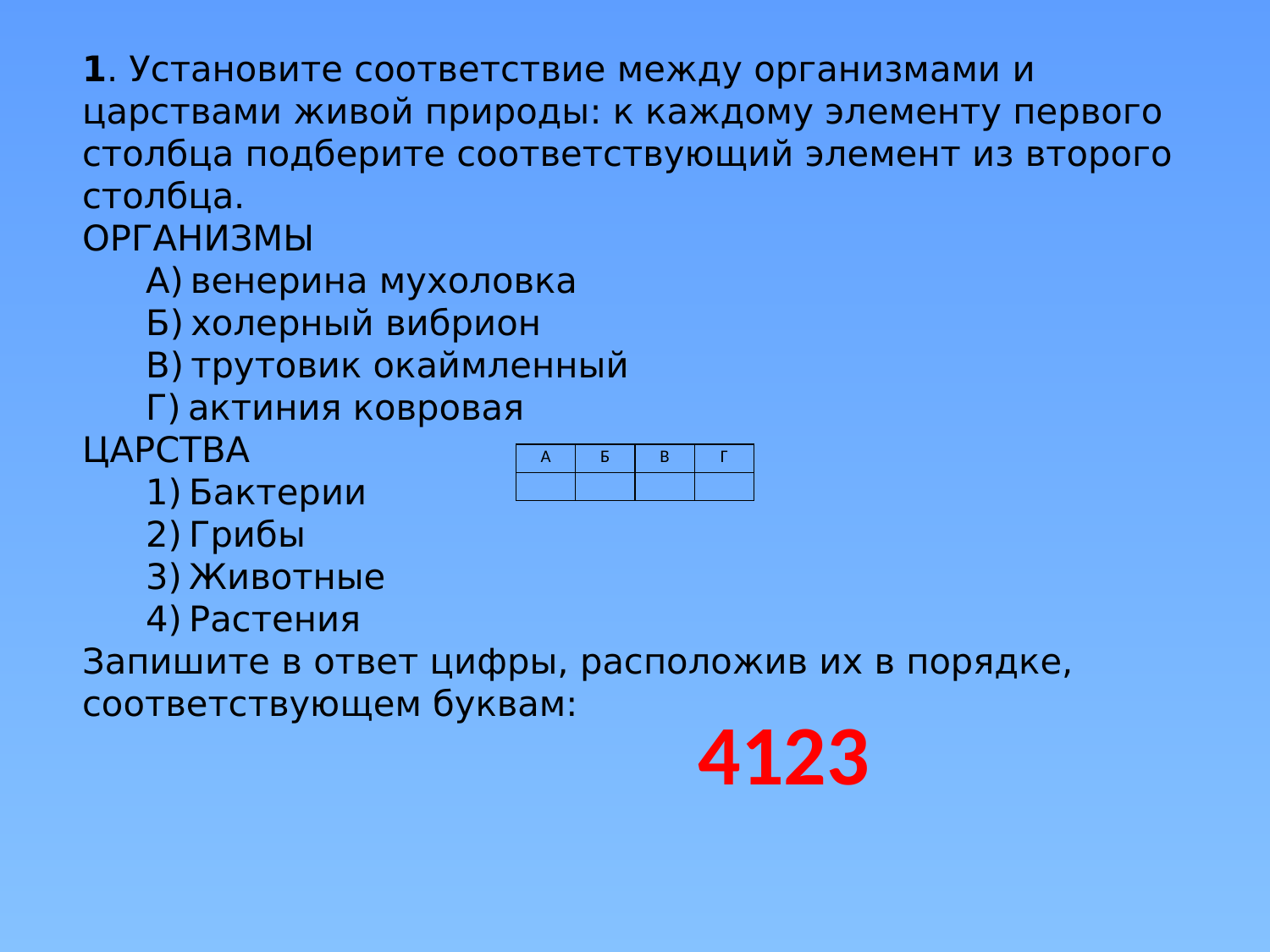

1. Установите соответствие между организмами и царствами живой природы: к каждому элементу первого столбца подберите соответствующий элемент из второго столбца.
ОРГАНИЗМЫ
А) венерина мухоловка
Б) холерный вибрион
В) трутовик окаймленный
Г) актиния ковровая
ЦАРСТВА
1) Бактерии
2) Грибы
3) Животные
4) Растения
Запишите в ответ цифры, расположив их в порядке, соответствующем буквам:

| А | Б | В | Г |
| --- | --- | --- | --- |
|  |  |  |  |
4123